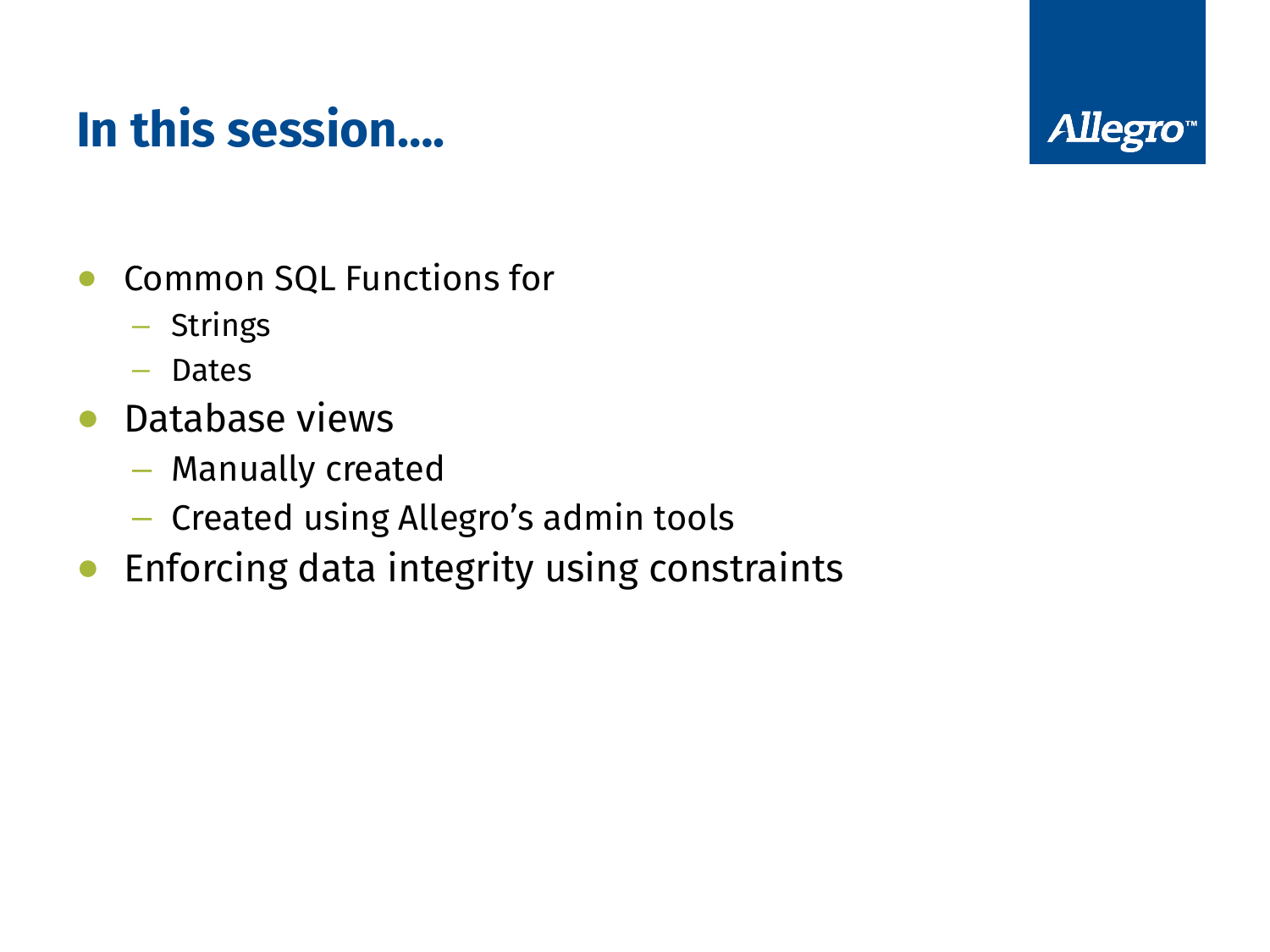

# In this session….

Common SQL Functions for
Strings
Dates
Database views
Manually created
Created using Allegro’s admin tools
Enforcing data integrity using constraints